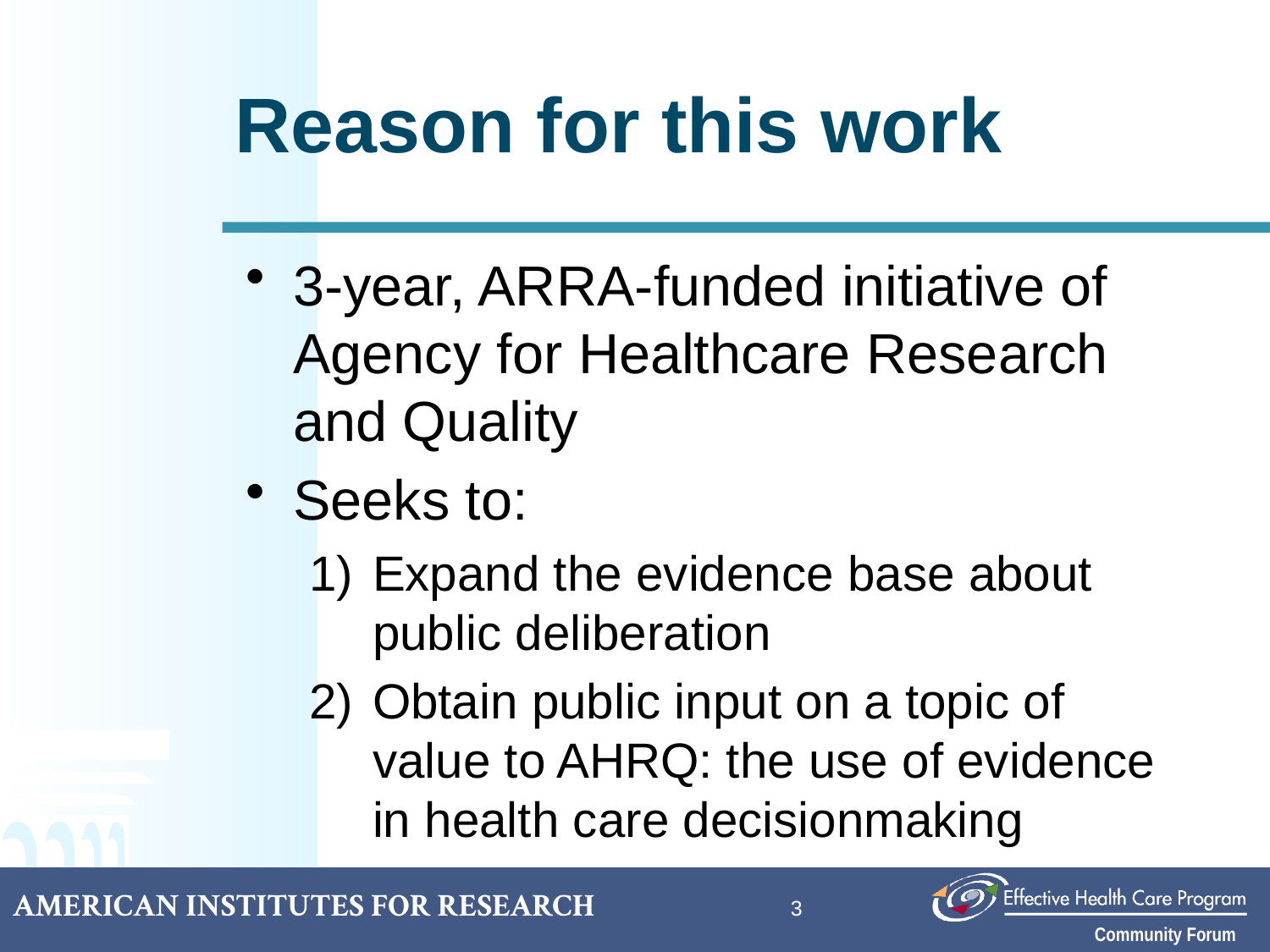

# Reason for this work
3-year, ARRA-funded initiative of Agency for Healthcare Research and Quality
Seeks to:
Expand the evidence base about public deliberation
Obtain public input on a topic of value to AHRQ: the use of evidence in health care decisionmaking